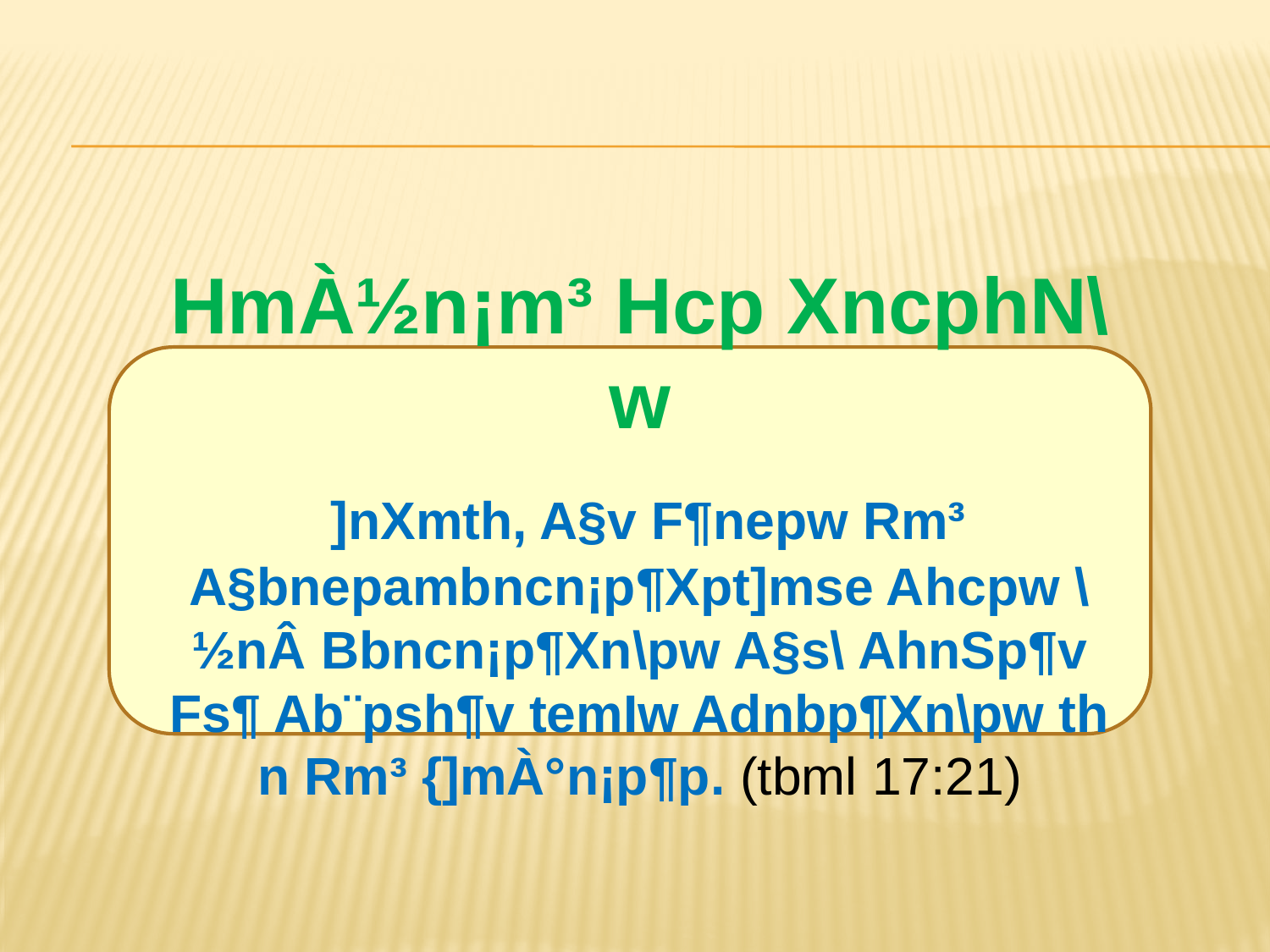

HmÀ½n¡m³ Hcp XncphN\w

 ]nXmth, A§v F¶nepw Rm³ A§bnepambncn¡p¶Xpt]mse Ahcpw \½nÂ Bbncn¡p¶Xn\pw A§s\ AhnSp¶v Fs¶ Ab¨psh¶v temIw Adnbp¶Xn\pw th­n Rm³ {]mÀ°n¡p¶p. (tbml 17:21)